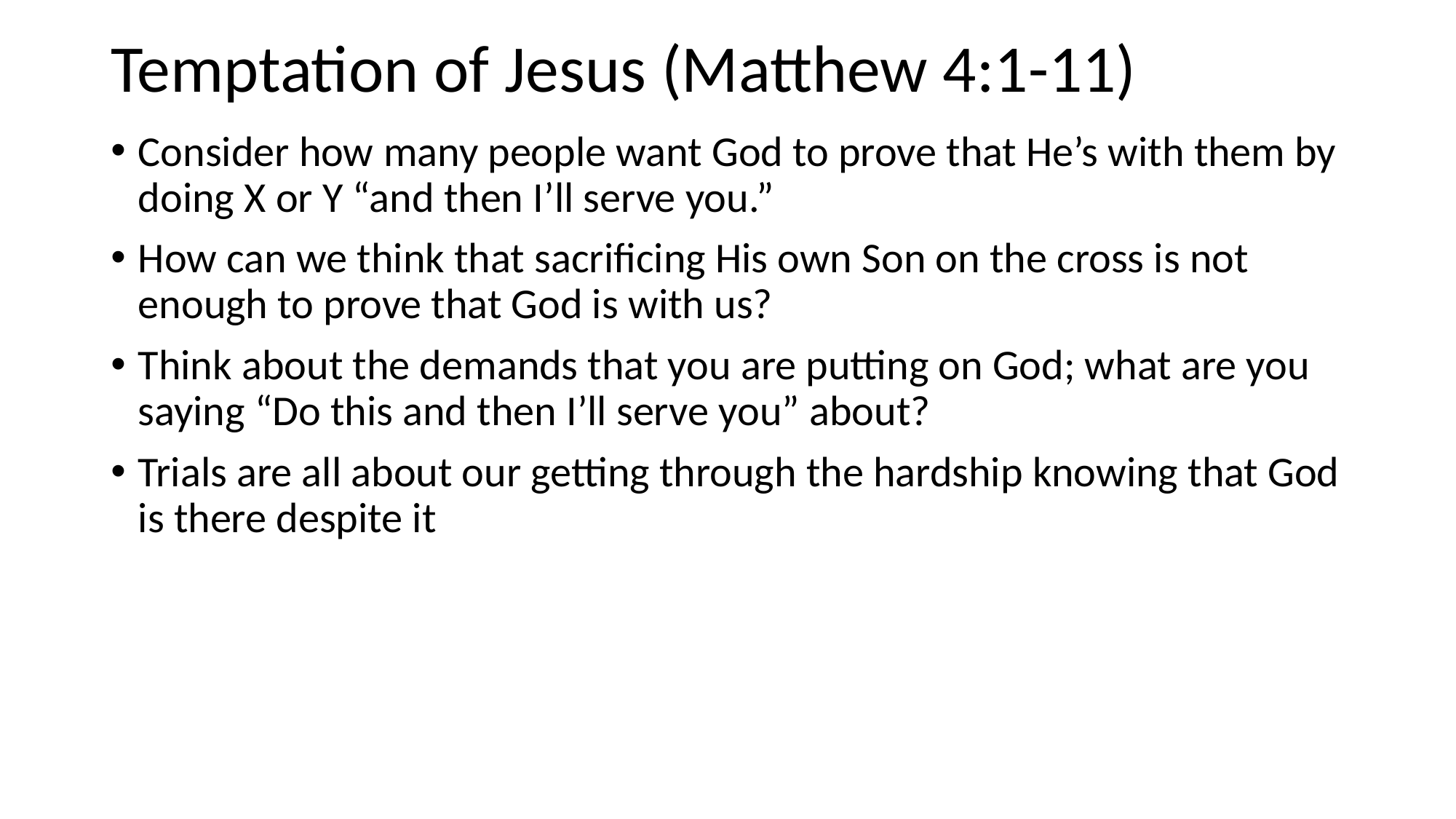

# Temptation of Jesus (Matthew 4:1-11)
Consider how many people want God to prove that He’s with them by doing X or Y “and then I’ll serve you.”
How can we think that sacrificing His own Son on the cross is not enough to prove that God is with us?
Think about the demands that you are putting on God; what are you saying “Do this and then I’ll serve you” about?
Trials are all about our getting through the hardship knowing that God is there despite it